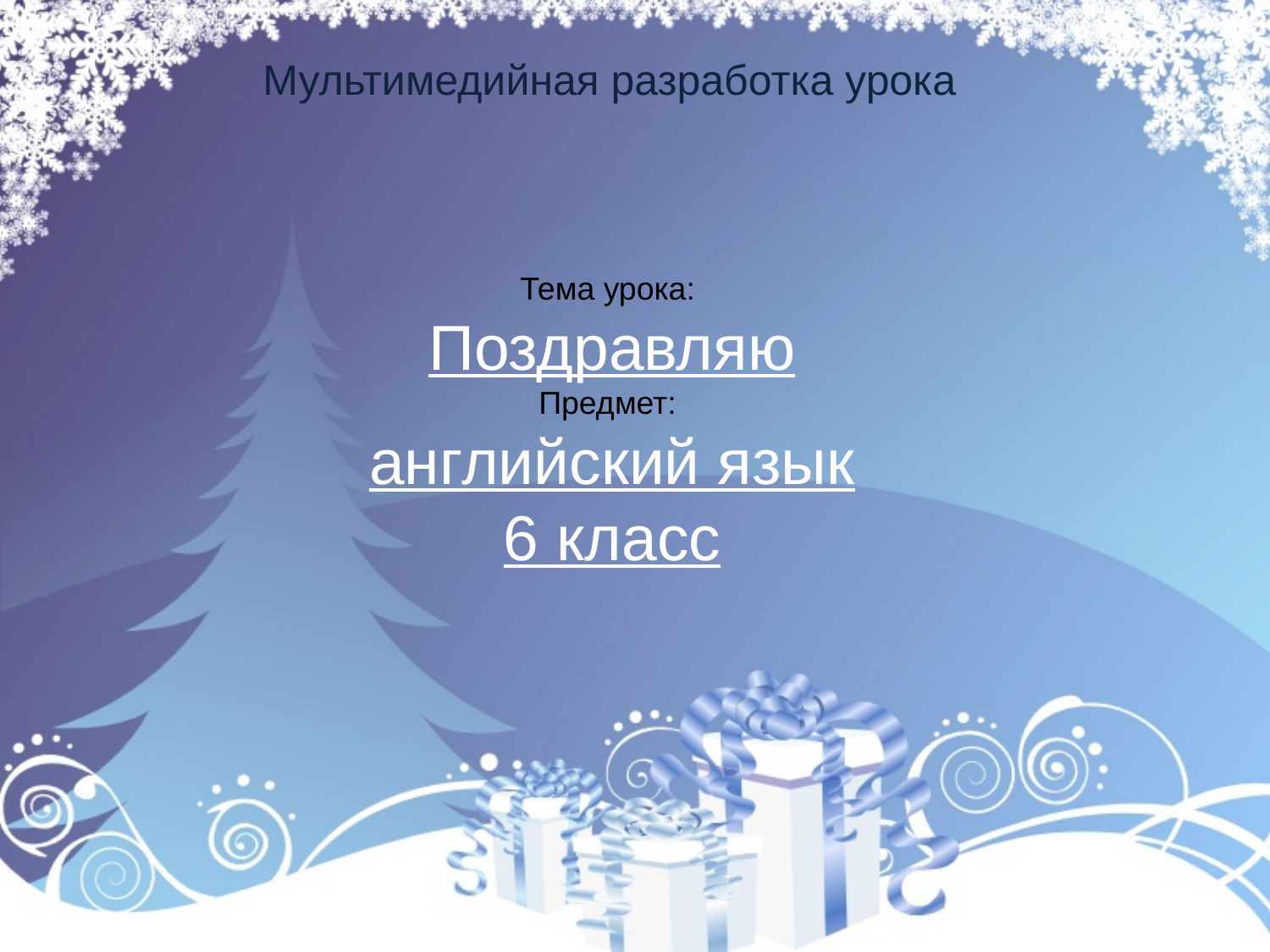

Мультимедийная разработка урока
# Тема урока: Поздравляю Предмет: английский язык 6 класс